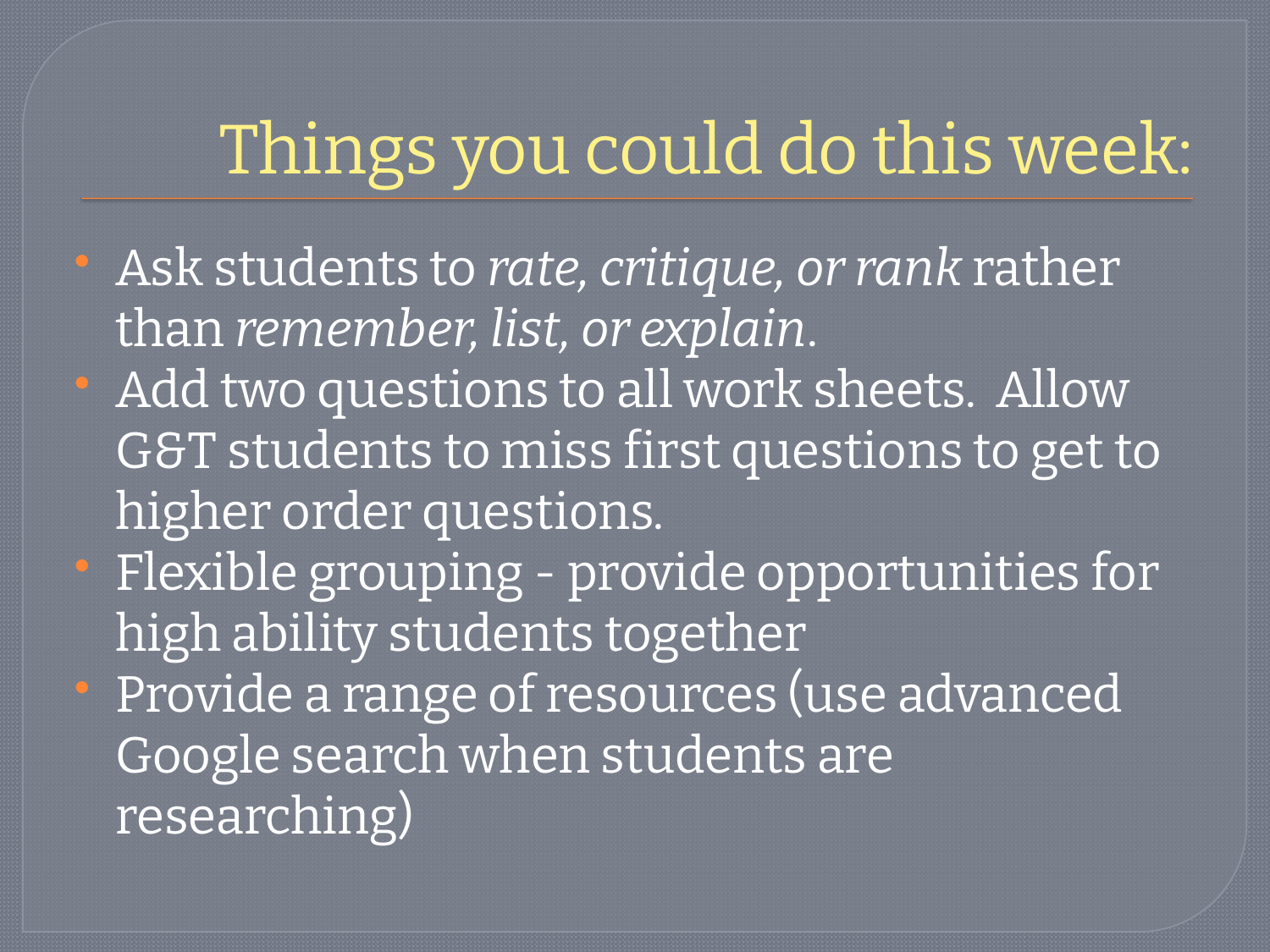

# Things you could do this week:
Ask students to rate, critique, or rank rather than remember, list, or explain.
Add two questions to all work sheets.  Allow G&T students to miss first questions to get to higher order questions.
Flexible grouping - provide opportunities for high ability students together
Provide a range of resources (use advanced Google search when students are researching)